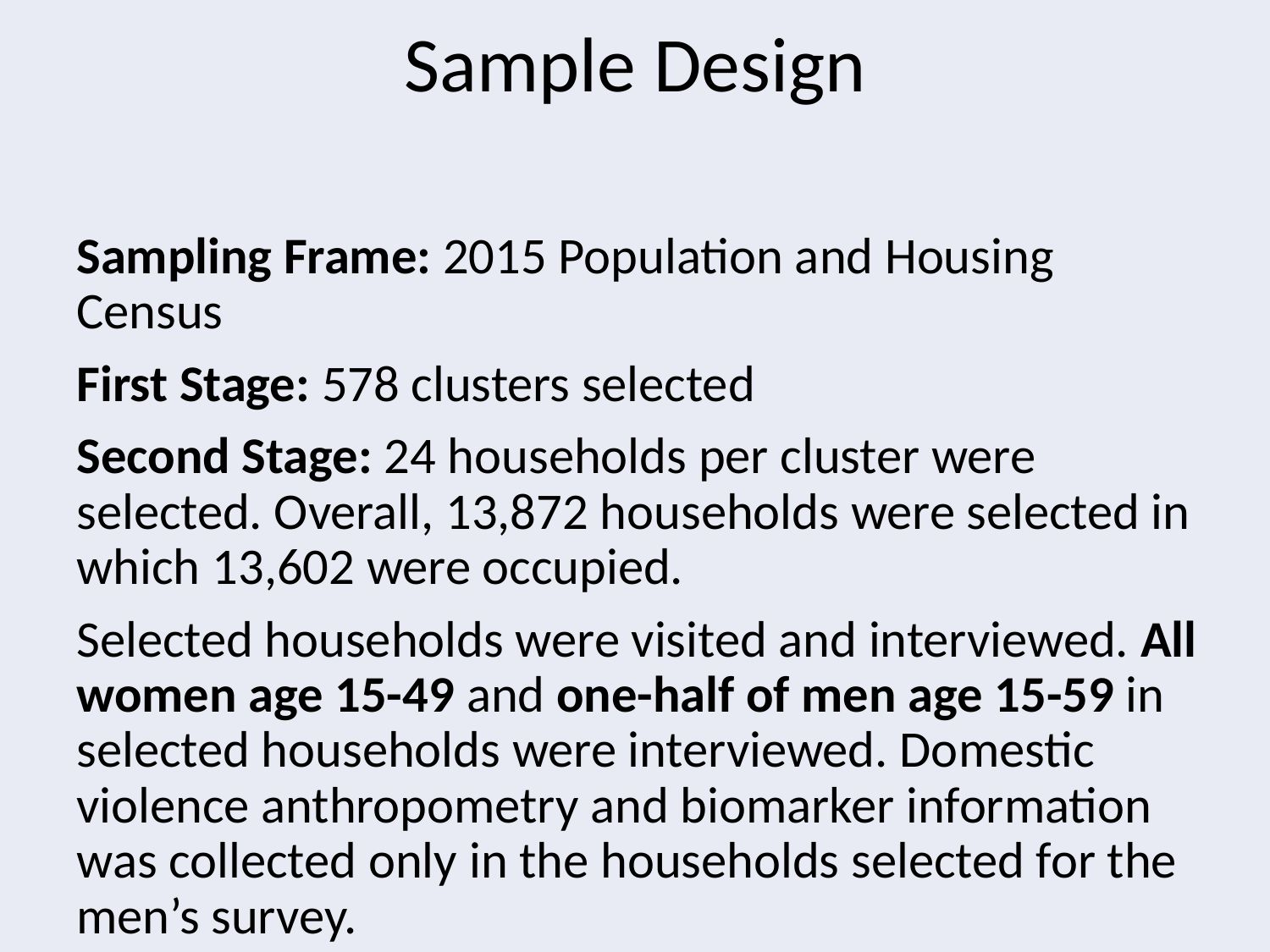

# Sample Design
Sampling Frame: 2015 Population and Housing Census
First Stage: 578 clusters selected
Second Stage: 24 households per cluster were selected. Overall, 13,872 households were selected in which 13,602 were occupied.
Selected households were visited and interviewed. All women age 15-49 and one-half of men age 15-59 in selected households were interviewed. Domestic violence anthropometry and biomarker information was collected only in the households selected for the men’s survey.